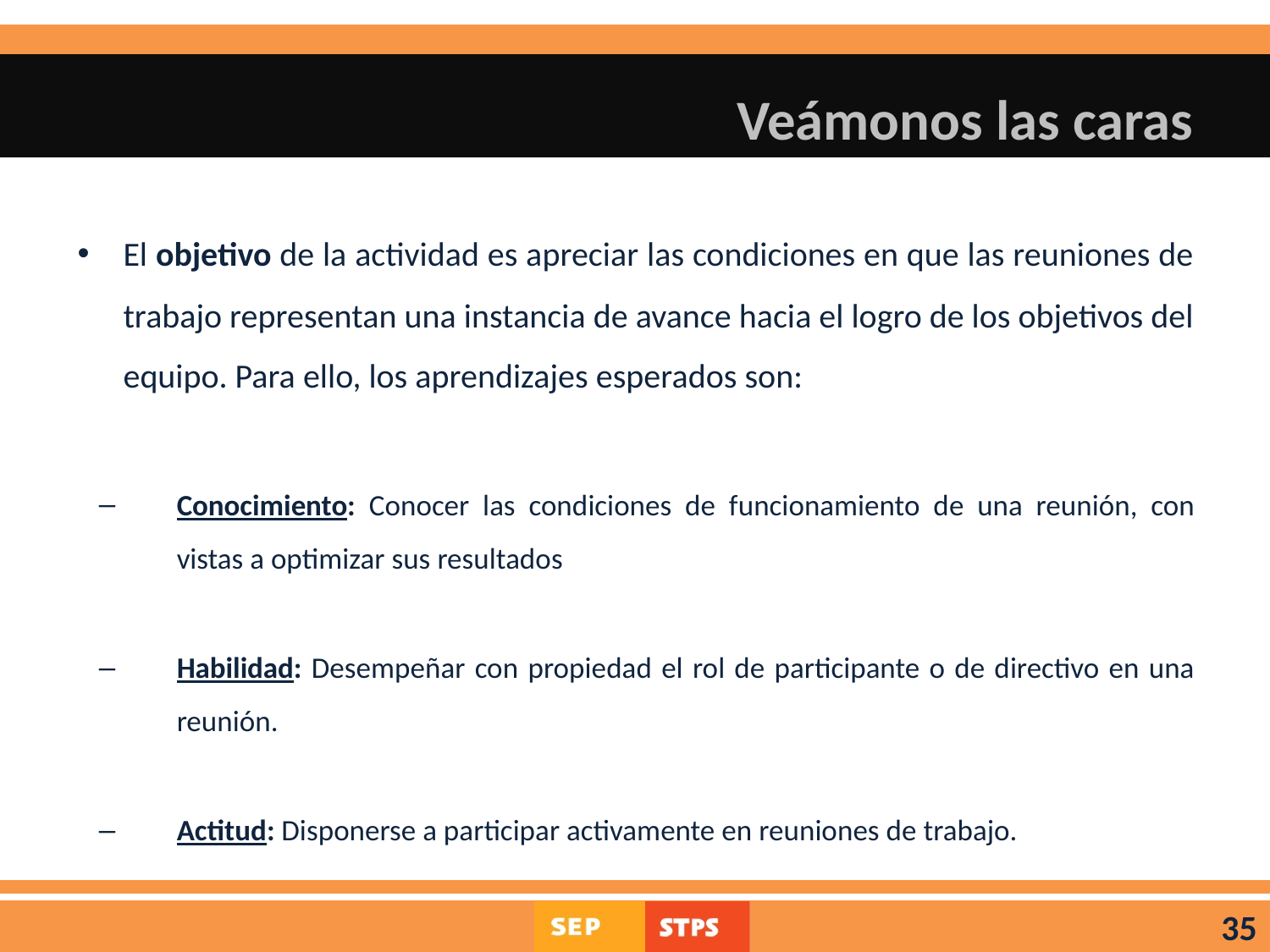

# Veámonos las caras
El objetivo de la actividad es apreciar las condiciones en que las reuniones de trabajo representan una instancia de avance hacia el logro de los objetivos del equipo. Para ello, los aprendizajes esperados son:

Conocimiento: Conocer las condiciones de funcionamiento de una reunión, con vistas a optimizar sus resultados

Habilidad: Desempeñar con propiedad el rol de participante o de directivo en una reunión.

Actitud: Disponerse a participar activamente en reuniones de trabajo.

35